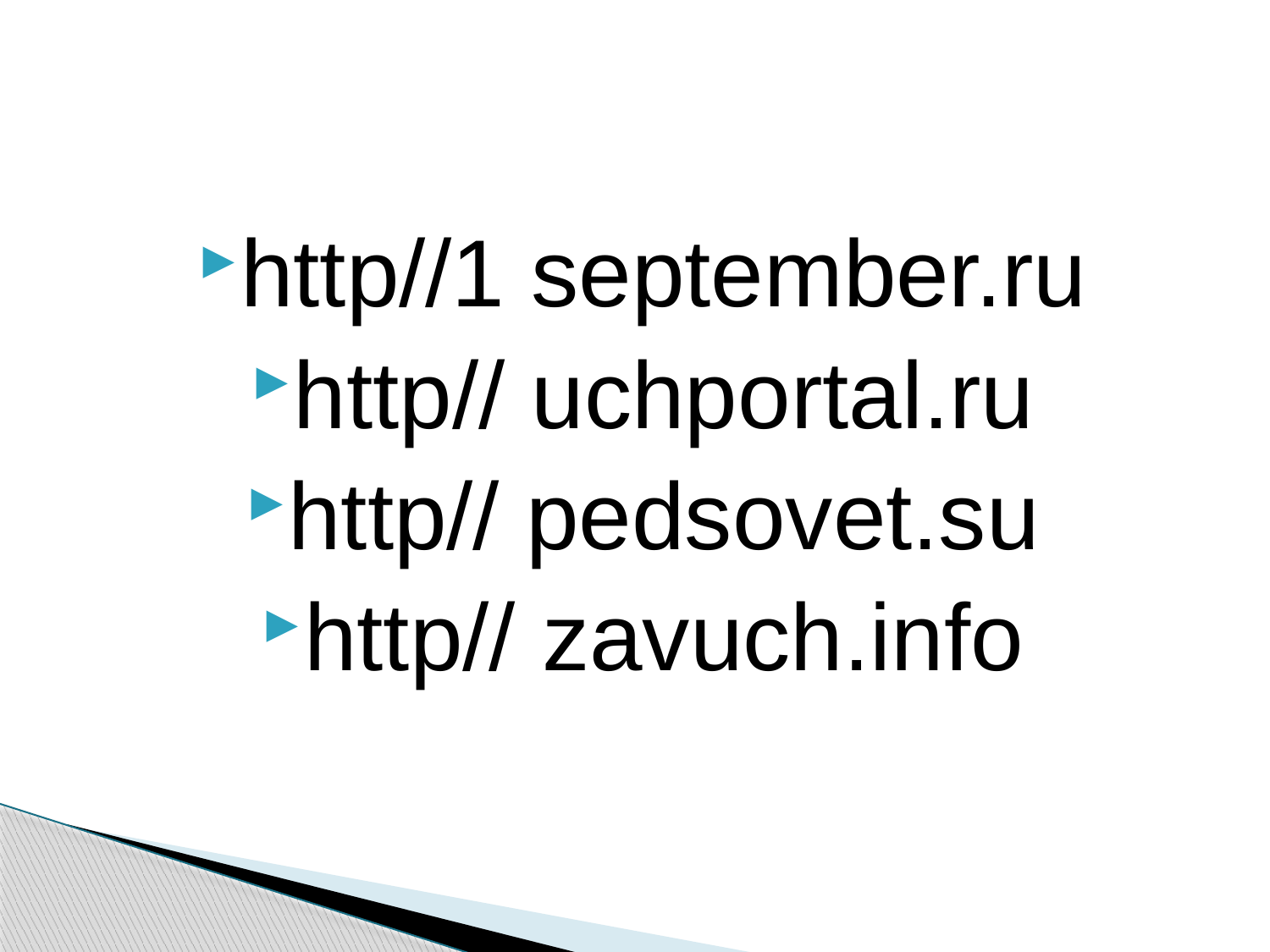

#
http//1 september.ru
http// uchportal.ru
http// pedsovet.su
http// zavuch.info